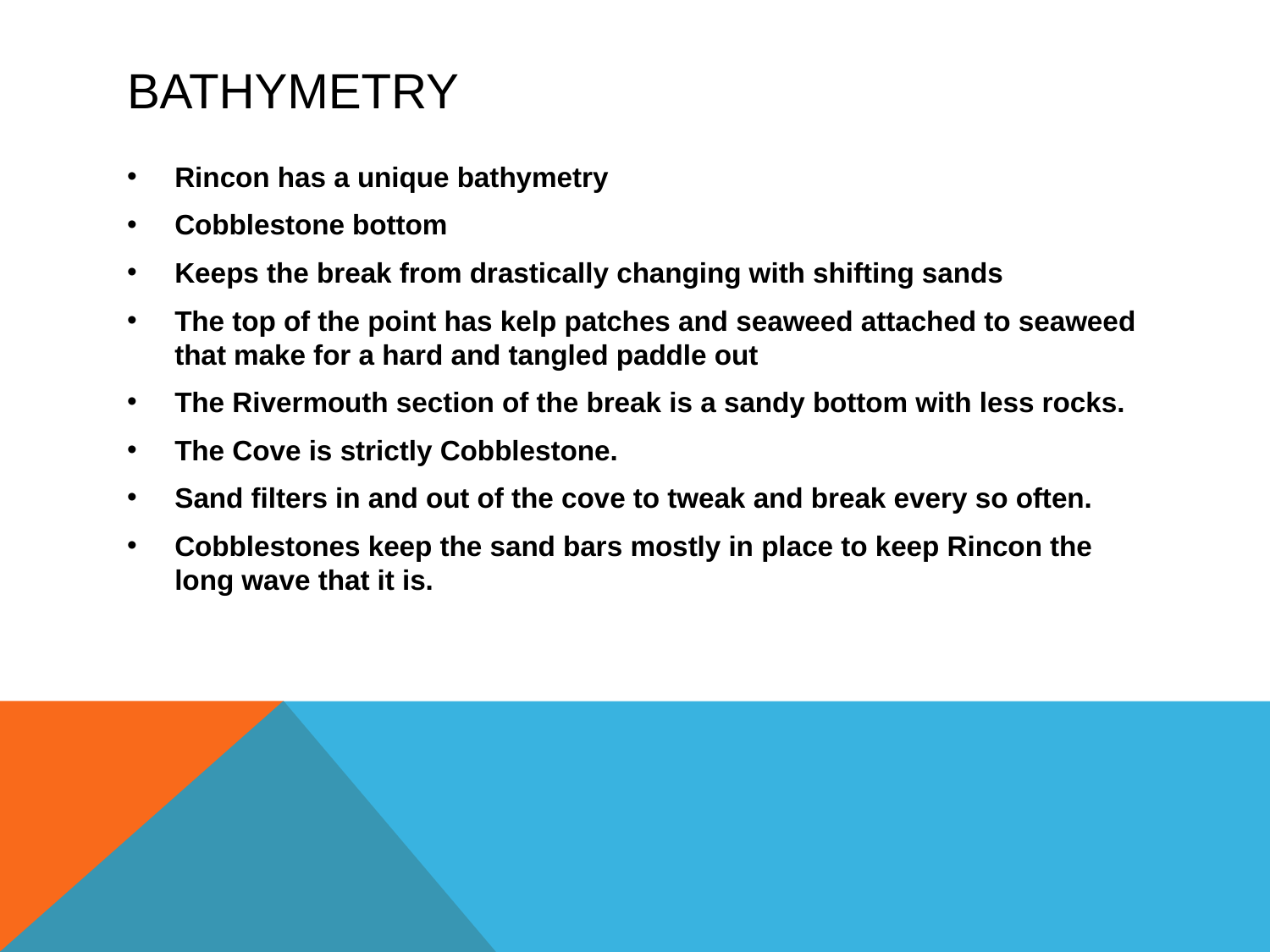

# Bathymetry
Rincon has a unique bathymetry
Cobblestone bottom
Keeps the break from drastically changing with shifting sands
The top of the point has kelp patches and seaweed attached to seaweed that make for a hard and tangled paddle out
The Rivermouth section of the break is a sandy bottom with less rocks.
The Cove is strictly Cobblestone.
Sand filters in and out of the cove to tweak and break every so often.
Cobblestones keep the sand bars mostly in place to keep Rincon the long wave that it is.